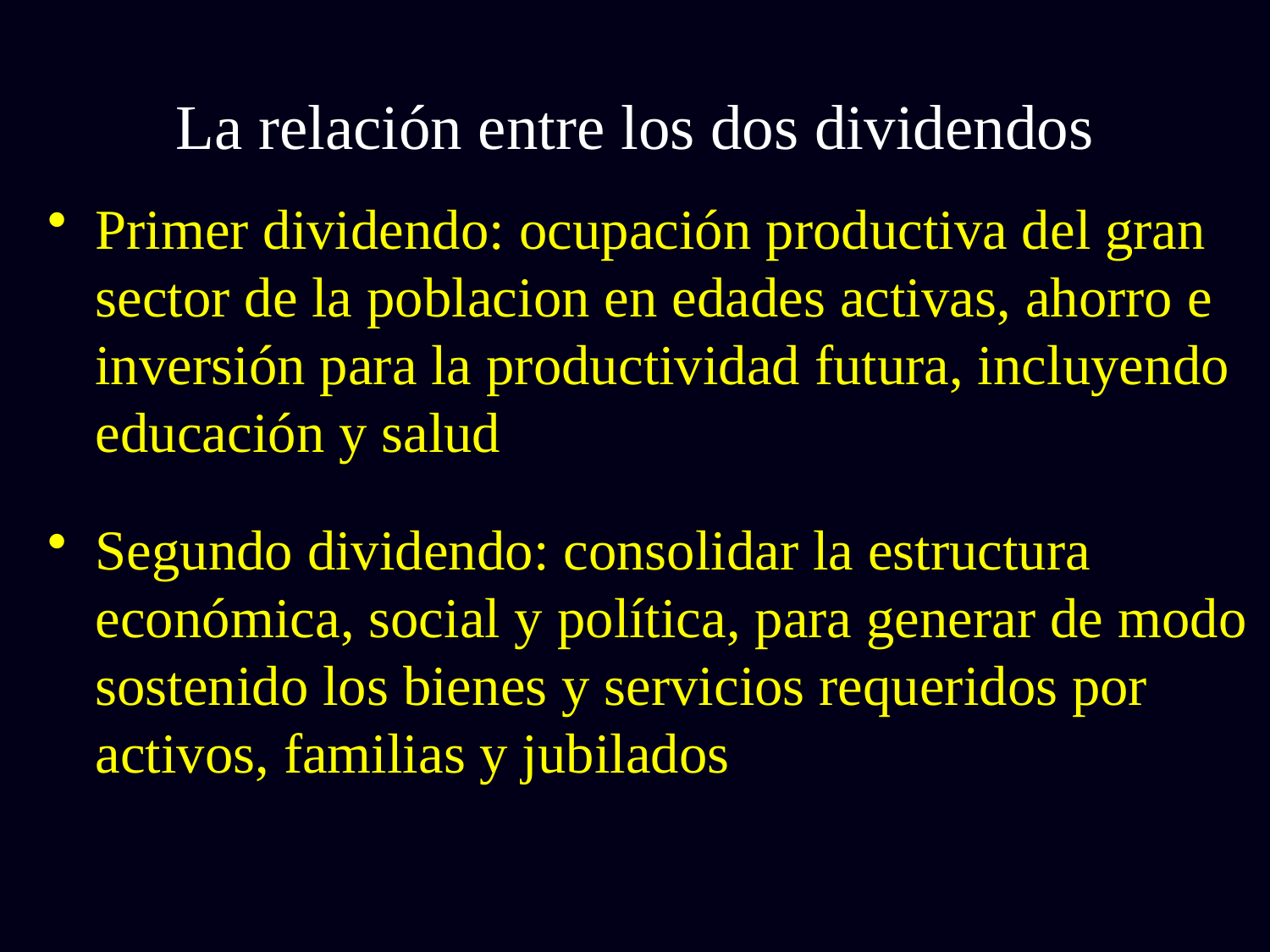

# La relación entre los dos dividendos
Primer dividendo: ocupación productiva del gran sector de la poblacion en edades activas, ahorro e inversión para la productividad futura, incluyendo educación y salud

Segundo dividendo: consolidar la estructura económica, social y política, para generar de modo sostenido los bienes y servicios requeridos por activos, familias y jubilados